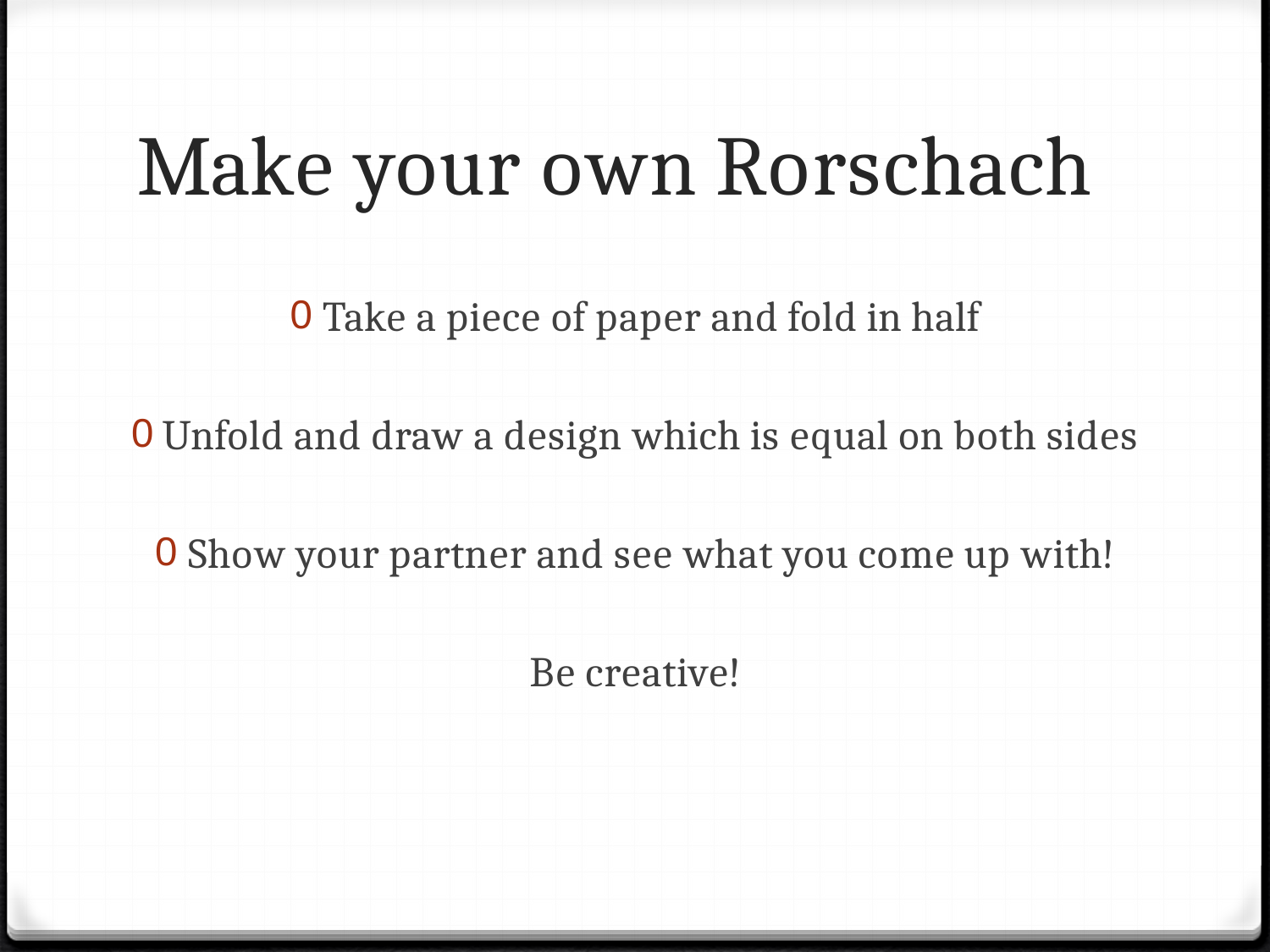

# Make your own Rorschach
Take a piece of paper and fold in half

Unfold and draw a design which is equal on both sides

Show your partner and see what you come up with!

Be creative!